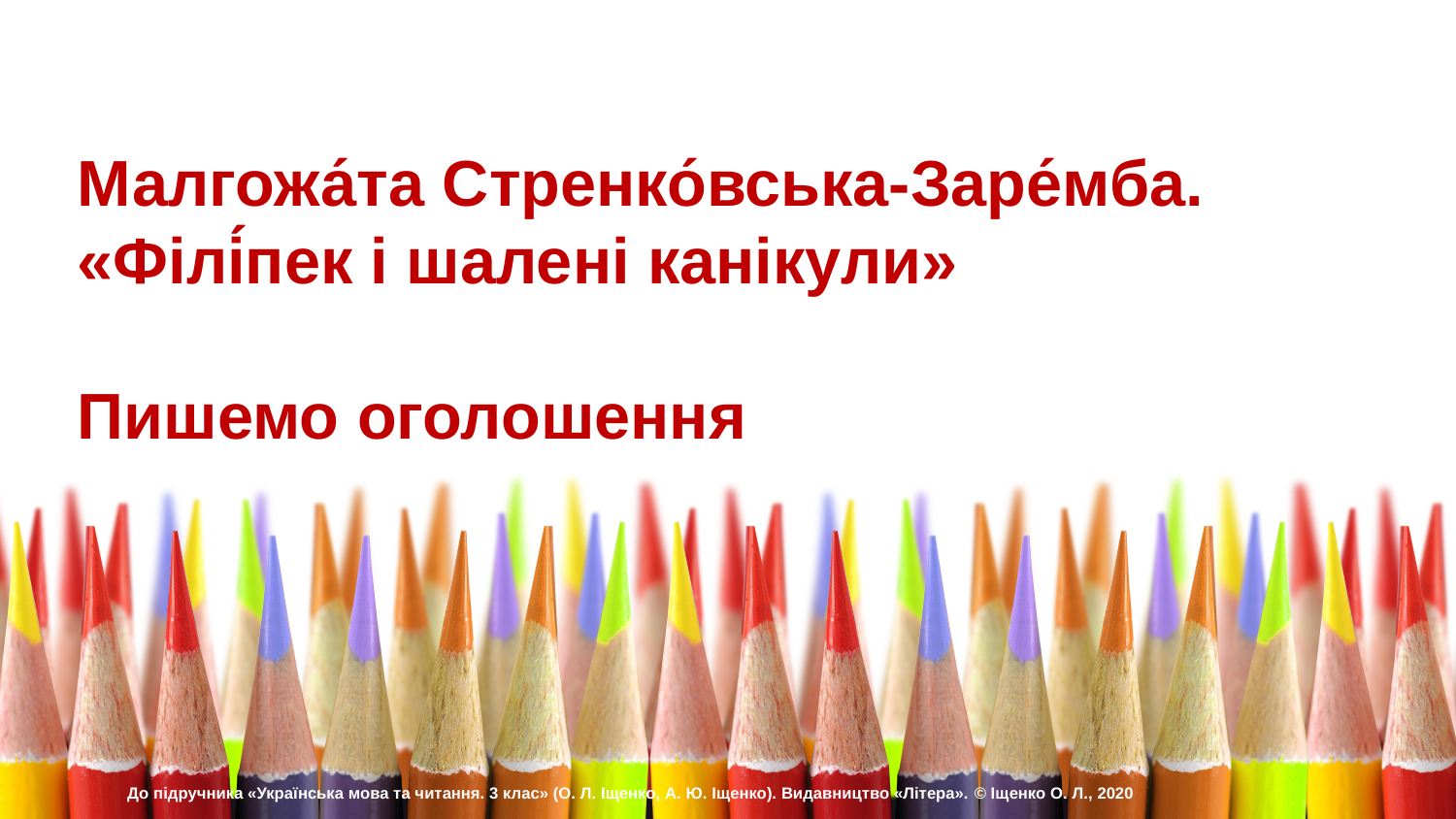

Малгожа́та Стренко́вська-Заре́мба. «Філі́пек і шалені канікули»

Пишемо оголошення
До підручника «Українська мова та читання. 3 клас» (О. Л. Іщенко, А. Ю. Іщенко). Видавництво «Літера». © Іщенко О. Л., 2020